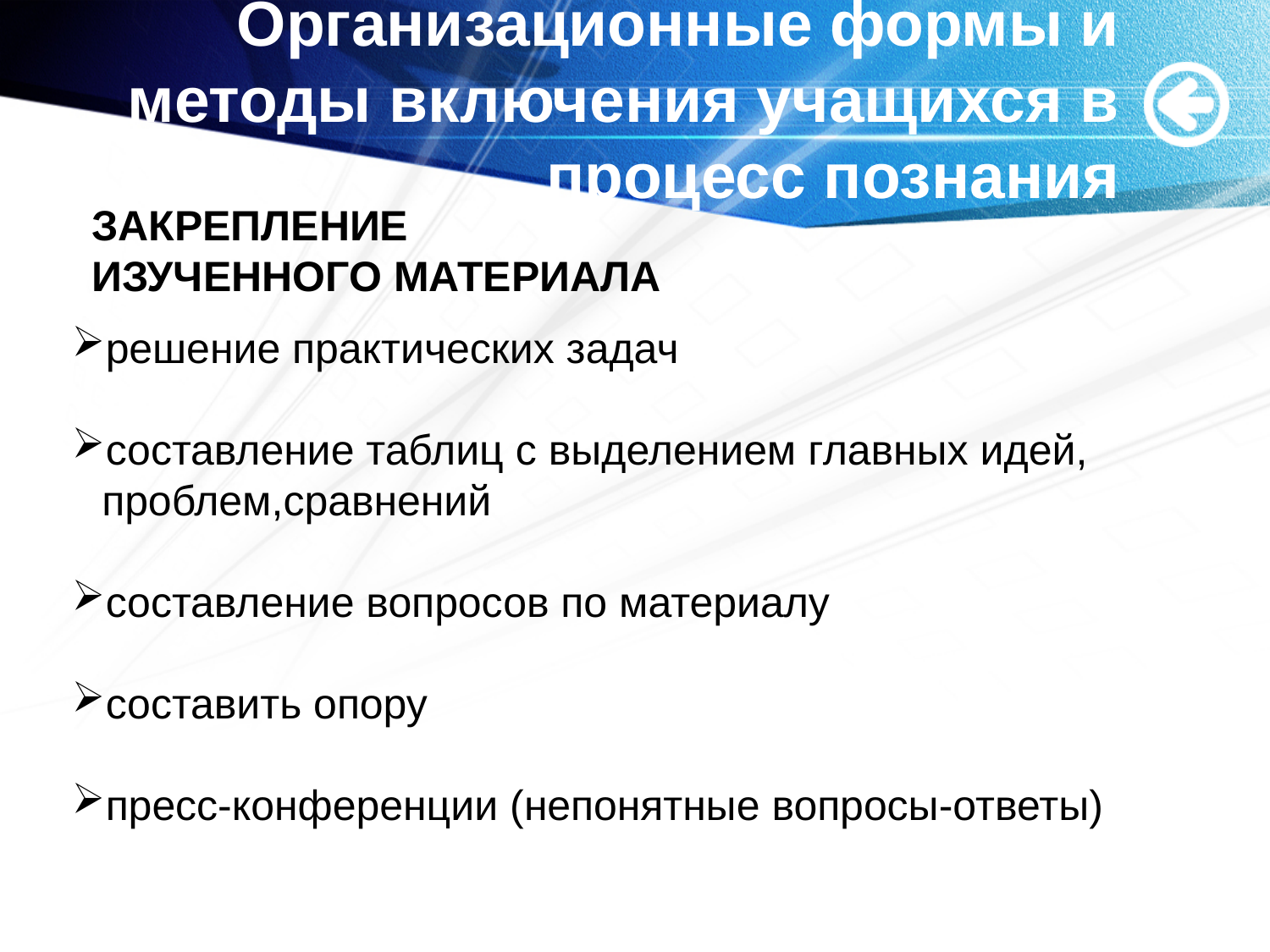

# Организационные формы и методы включения учащихся в процесс познания
Закрепление
изученного материала
решение практических задач

составление таблиц с выделением главных идей,
проблем,сравнений

составление вопросов по материалу

составить опору

пресс-конференции (непонятные вопросы-ответы)